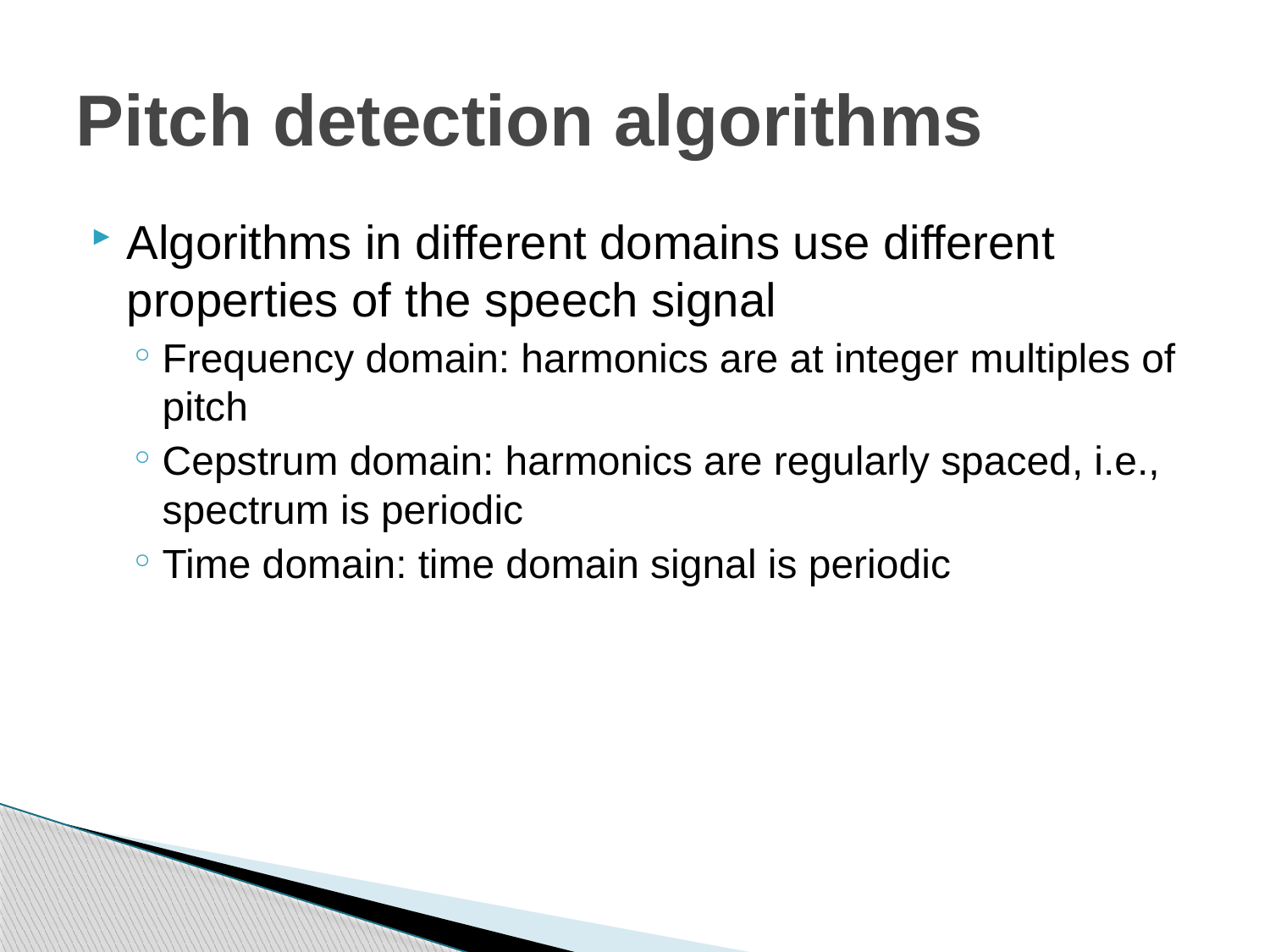

# Pitch detection algorithms
Algorithms in different domains use different properties of the speech signal
Frequency domain: harmonics are at integer multiples of pitch
Cepstrum domain: harmonics are regularly spaced, i.e., spectrum is periodic
Time domain: time domain signal is periodic